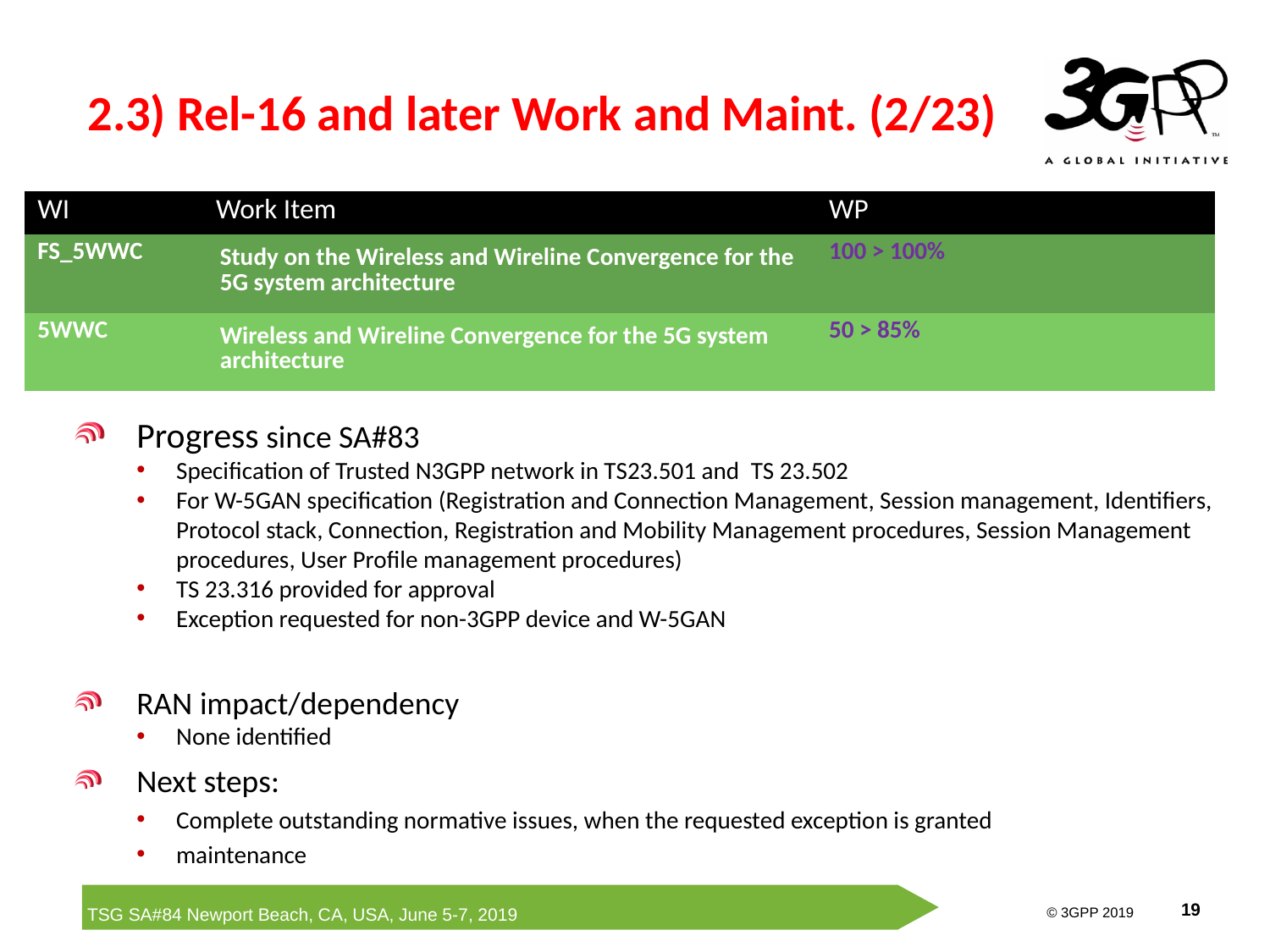

# 2.3) Rel-16 and later Work and Maint. (2/23)
| WI | Work Item | WP |  |  |
| --- | --- | --- | --- | --- |
| FS\_5WWC | Study on the Wireless and Wireline Convergence for the 5G system architecture | 100 > 100% |  |  |
| 5WWC | Wireless and Wireline Convergence for the 5G system architecture | 50 > 85% |  |  |
Progress since SA#83
Specification of Trusted N3GPP network in TS23.501 and  TS 23.502
For W-5GAN specification (Registration and Connection Management, Session management, Identifiers, Protocol stack, Connection, Registration and Mobility Management procedures, Session Management procedures, User Profile management procedures)
TS 23.316 provided for approval
Exception requested for non-3GPP device and W-5GAN

RAN impact/dependency
None identified
Next steps:
Complete outstanding normative issues, when the requested exception is granted
maintenance